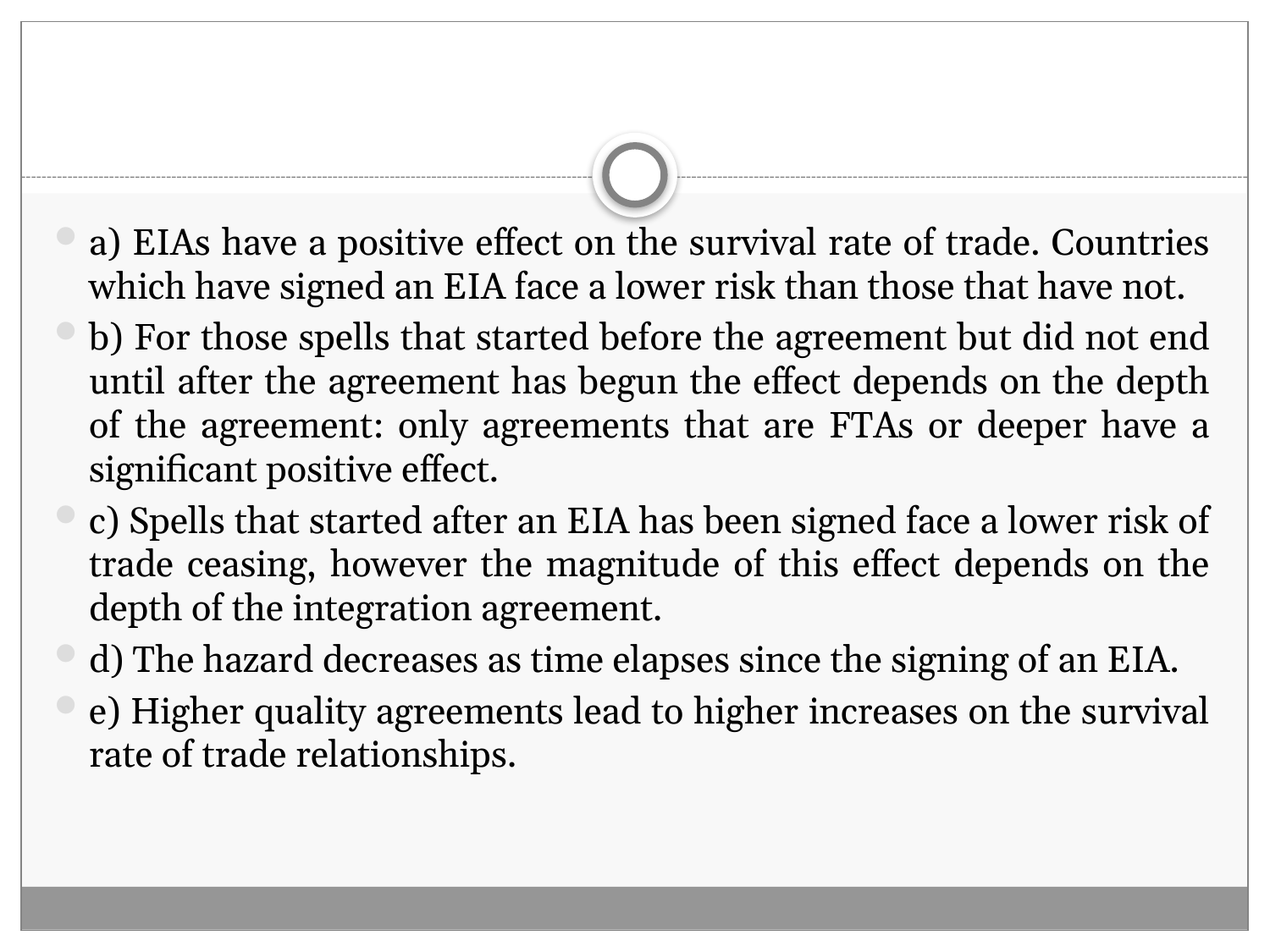

#
a) EIAs have a positive effect on the survival rate of trade. Countries which have signed an EIA face a lower risk than those that have not.
b) For those spells that started before the agreement but did not end until after the agreement has begun the effect depends on the depth of the agreement: only agreements that are FTAs or deeper have a significant positive effect.
c) Spells that started after an EIA has been signed face a lower risk of trade ceasing, however the magnitude of this effect depends on the depth of the integration agreement.
d) The hazard decreases as time elapses since the signing of an EIA.
e) Higher quality agreements lead to higher increases on the survival rate of trade relationships.